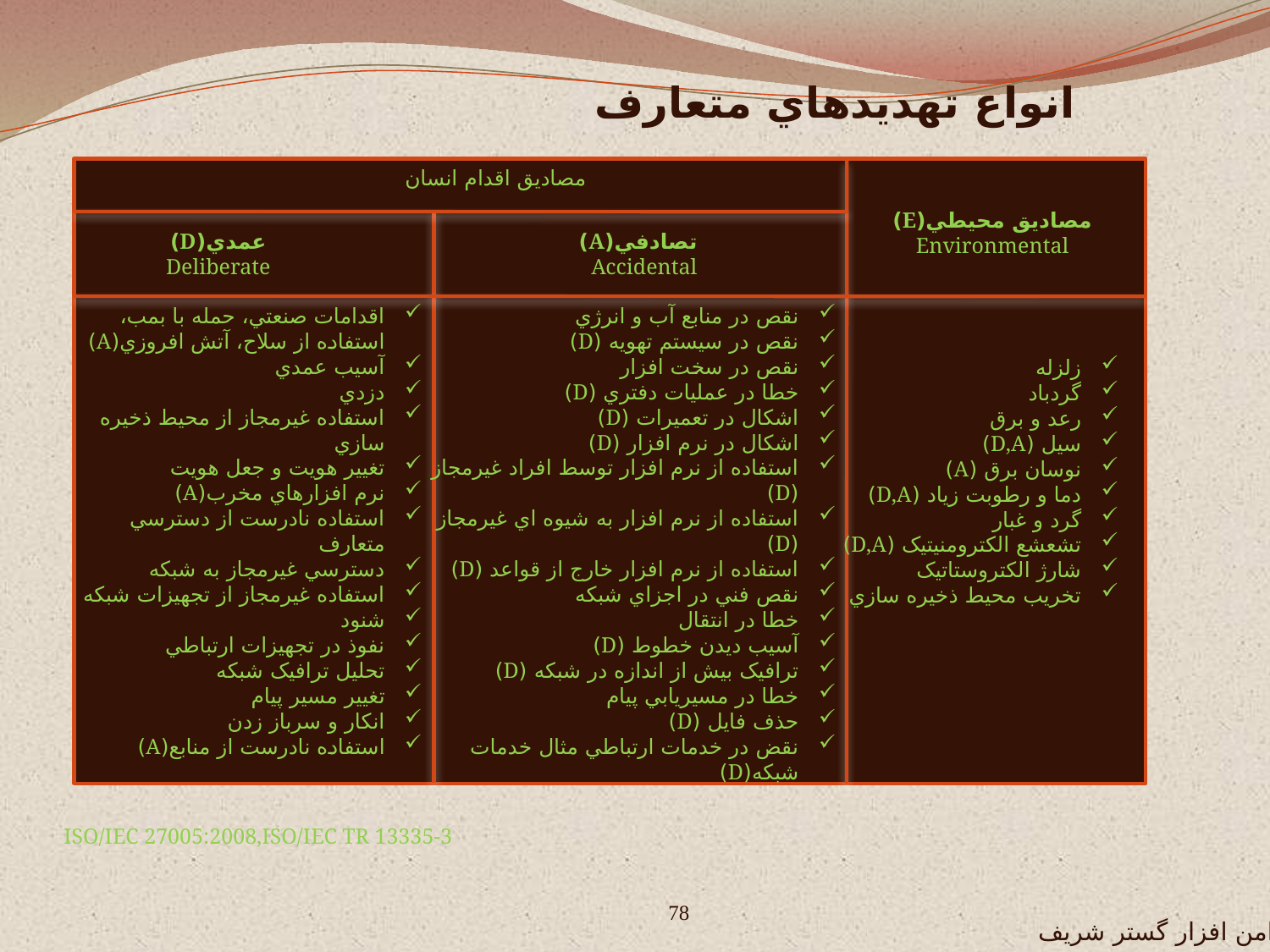

انواع تهديدهاي متعارف

مصاديق اقدام انسان
مصاديق محيطي(E)
Environmental
عمدي(D)
Deliberate
تصادفي(A)
Accidental
اقدامات صنعتي، حمله با بمب، استفاده از سلاح، آتش افروزي(A)
آسيب عمدي
دزدي
استفاده غيرمجاز از محيط ذخيره سازي
تغيير هويت و جعل هويت
نرم افزارهاي مخرب(A)
استفاده نادرست از دسترسي متعارف
دسترسي غيرمجاز به شبکه
استفاده غيرمجاز از تجهيزات شبکه
شنود
نفوذ در تجهيزات ارتباطي
تحليل ترافيک شبکه
تغيير مسير پيام
انکار و سرباز زدن
استفاده نادرست از منابع(A)
نقص در منابع آب و انرژي
نقص در سيستم تهويه (D)
نقص در سخت افزار
خطا در عمليات دفتري (D)
اشکال در تعميرات (D)
اشکال در نرم افزار (D)
استفاده از نرم افزار توسط افراد غيرمجاز (D)
استفاده از نرم افزار به شيوه اي غيرمجاز (D)
استفاده از نرم افزار خارج از قواعد (D)
نقص فني در اجزاي شبکه
خطا در انتقال
آسيب ديدن خطوط (D)
ترافيک بيش از اندازه در شبکه (D)
خطا در مسيريابي پيام
حذف فايل (D)
نقض در خدمات ارتباطي مثال خدمات شبکه(D)

زلزله
گردباد
رعد و برق
سيل (D,A)
نوسان برق (A)
دما و رطوبت زياد (D,A)
گرد و غبار
تشعشع الکترومنيتيک (D,A)
شارژ الکتروستاتيک
تخريب محيط ذخيره سازي
ISO/IEC 27005:2008,ISO/IEC TR 13335-3